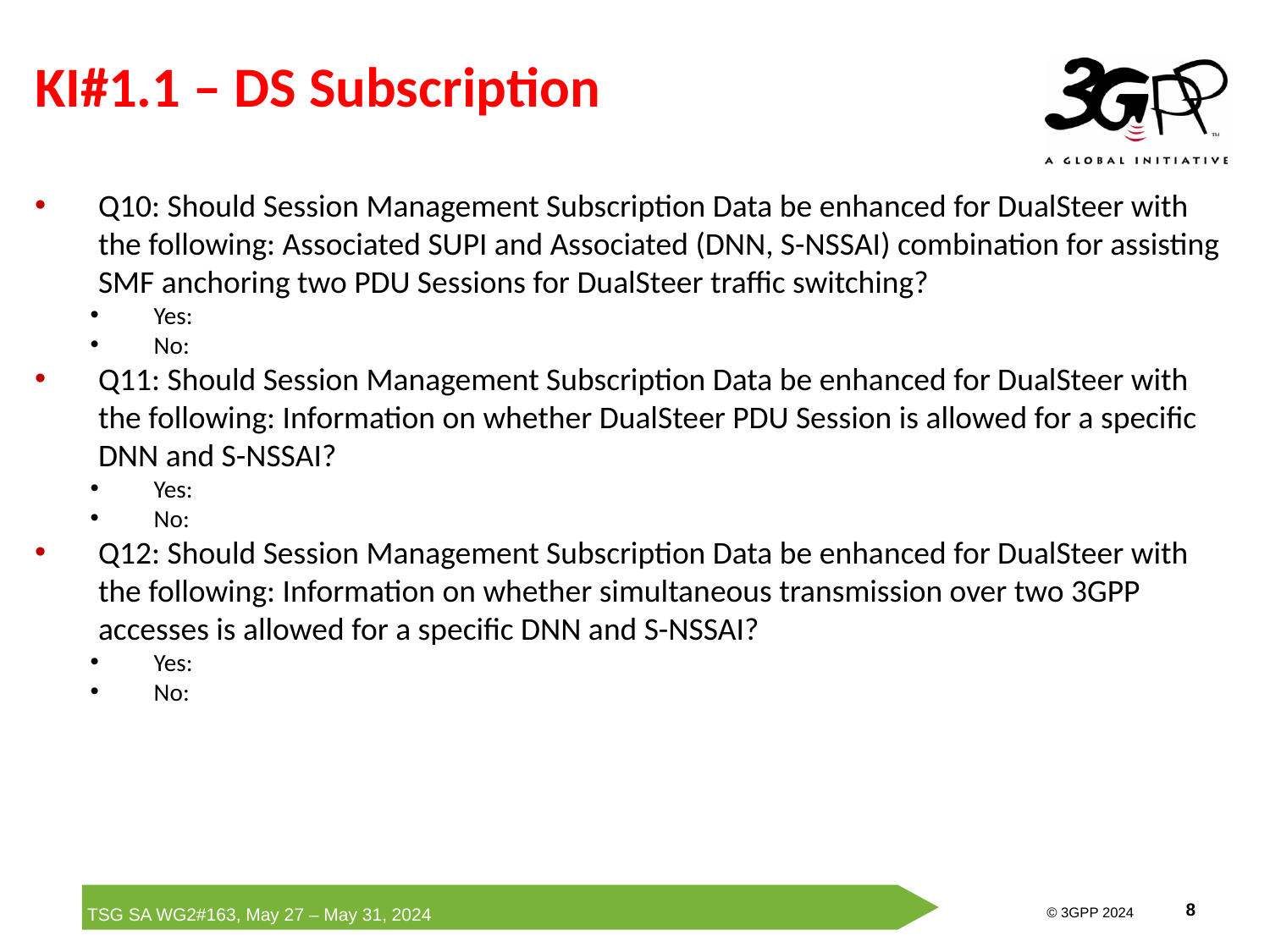

# KI#1.1 – DS Subscription
Q10: Should Session Management Subscription Data be enhanced for DualSteer with the following: Associated SUPI and Associated (DNN, S-NSSAI) combination for assisting SMF anchoring two PDU Sessions for DualSteer traffic switching?
Yes:
No:
Q11: Should Session Management Subscription Data be enhanced for DualSteer with the following: Information on whether DualSteer PDU Session is allowed for a specific DNN and S-NSSAI?
Yes:
No:
Q12: Should Session Management Subscription Data be enhanced for DualSteer with the following: Information on whether simultaneous transmission over two 3GPP accesses is allowed for a specific DNN and S-NSSAI?
Yes:
No: